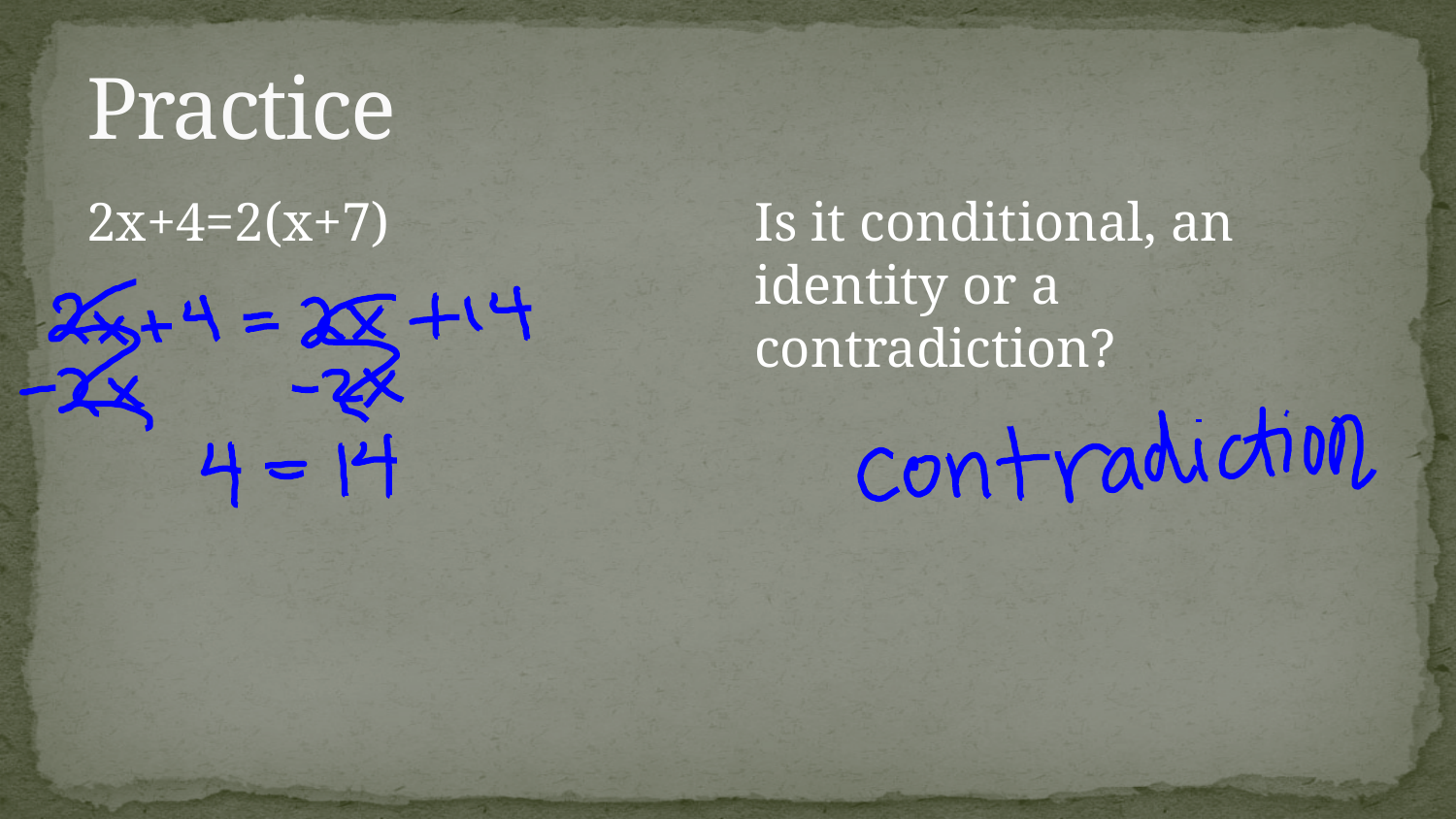

# Practice
2x+4=2(x+7)
Is it conditional, an identity or a contradiction?